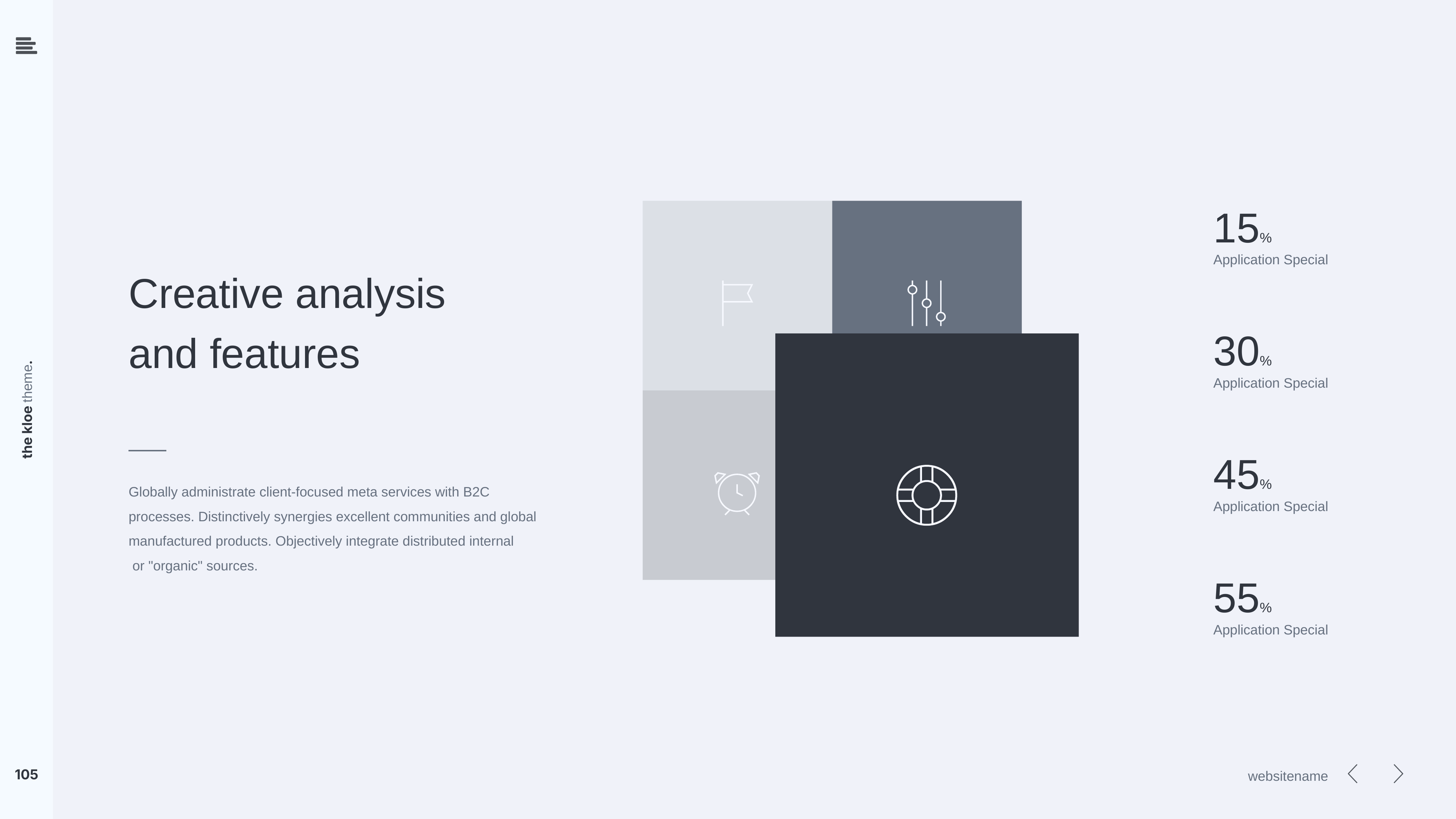

15%
Application Special
Creative analysis
and features

30%
Application Special

45%
Application Special

Globally administrate client-focused meta services with B2C
processes. Distinctively synergies excellent communities and global
manufactured products. Objectively integrate distributed internal
 or "organic" sources.
55%
Application Special
105